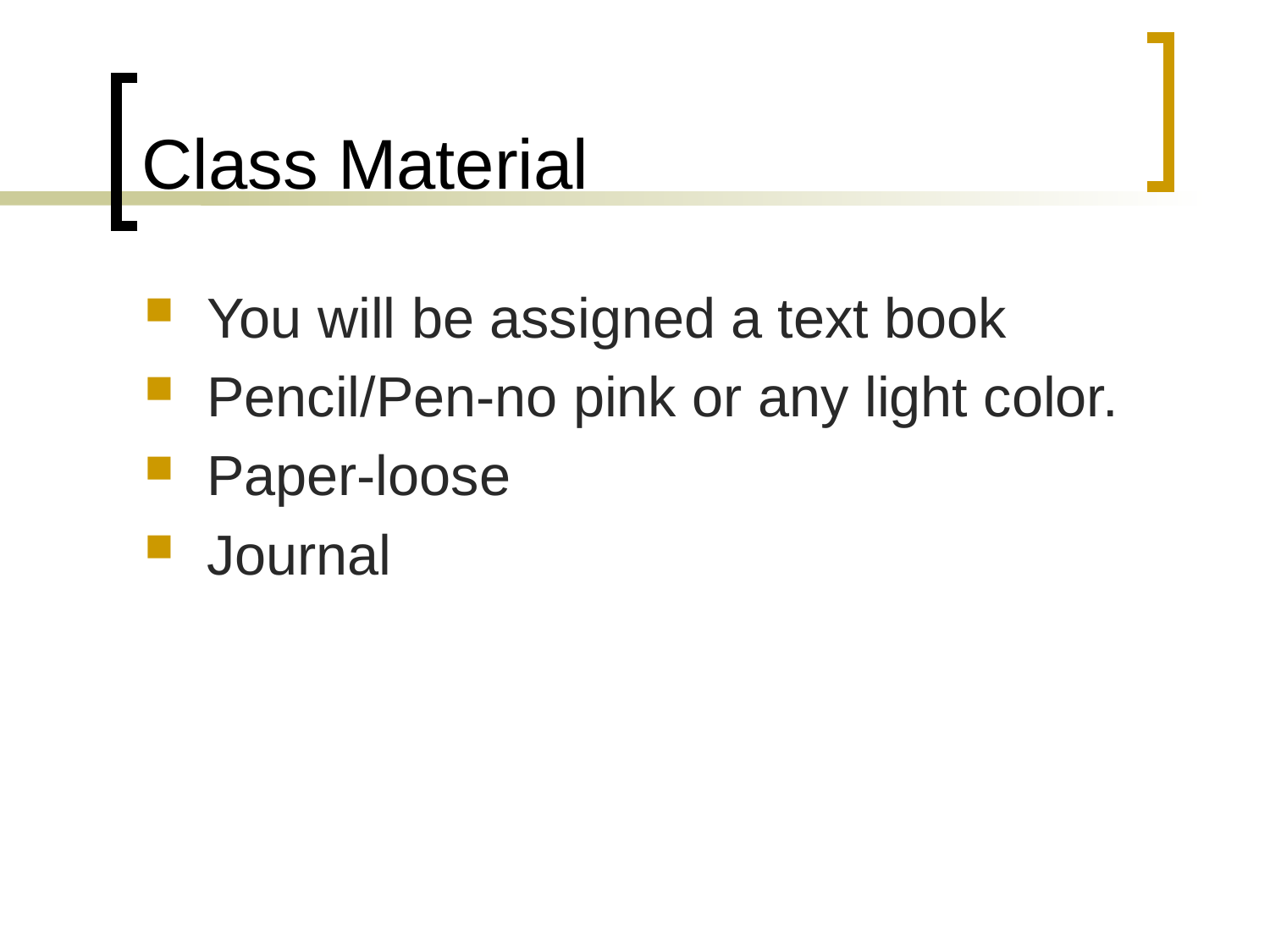

# Class Material
You will be assigned a text book
Pencil/Pen-no pink or any light color.
Paper-loose
Journal